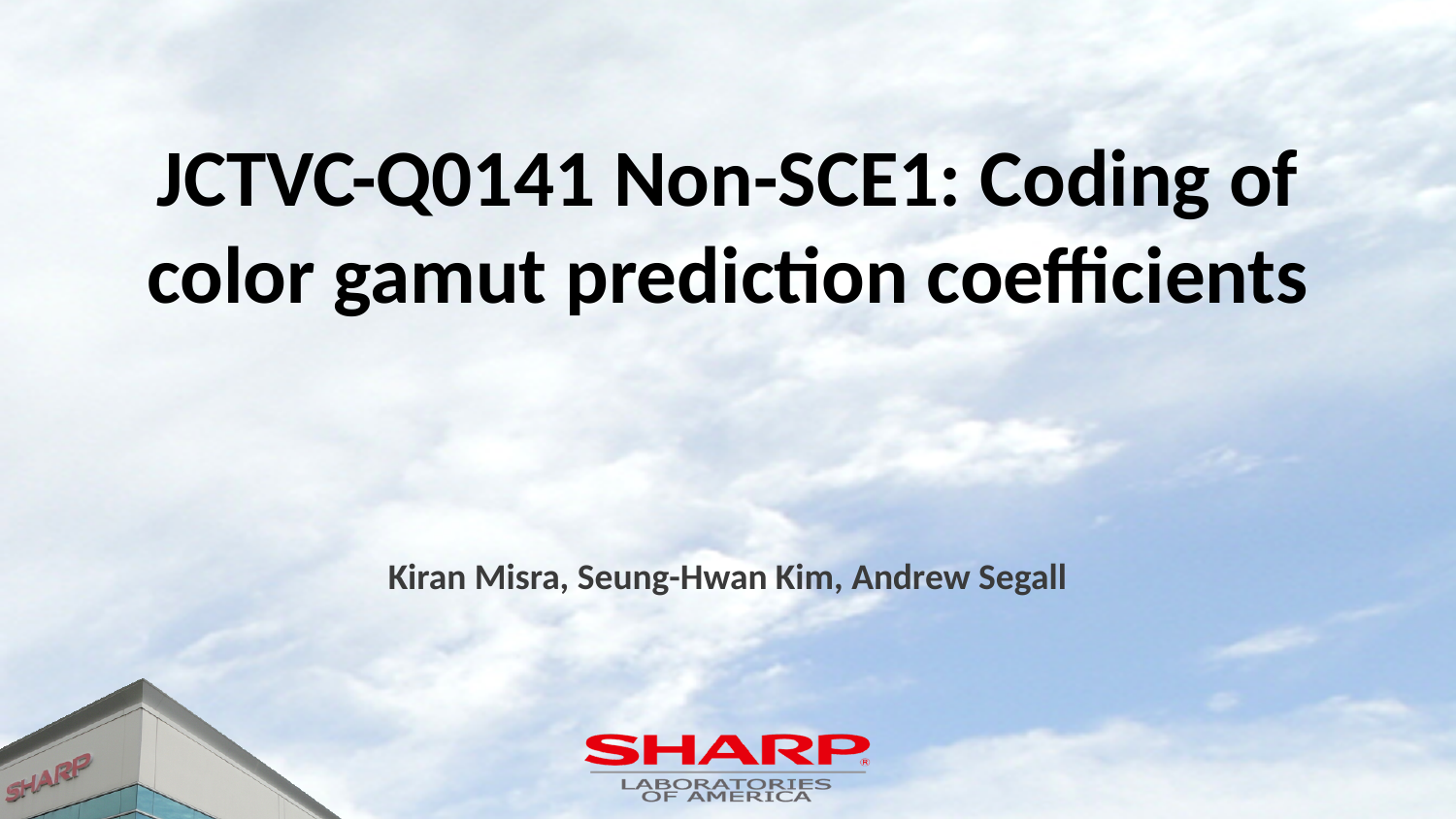

# JCTVC-Q0141 Non-SCE1: Coding of color gamut prediction coefficients
Kiran Misra, Seung-Hwan Kim, Andrew Segall